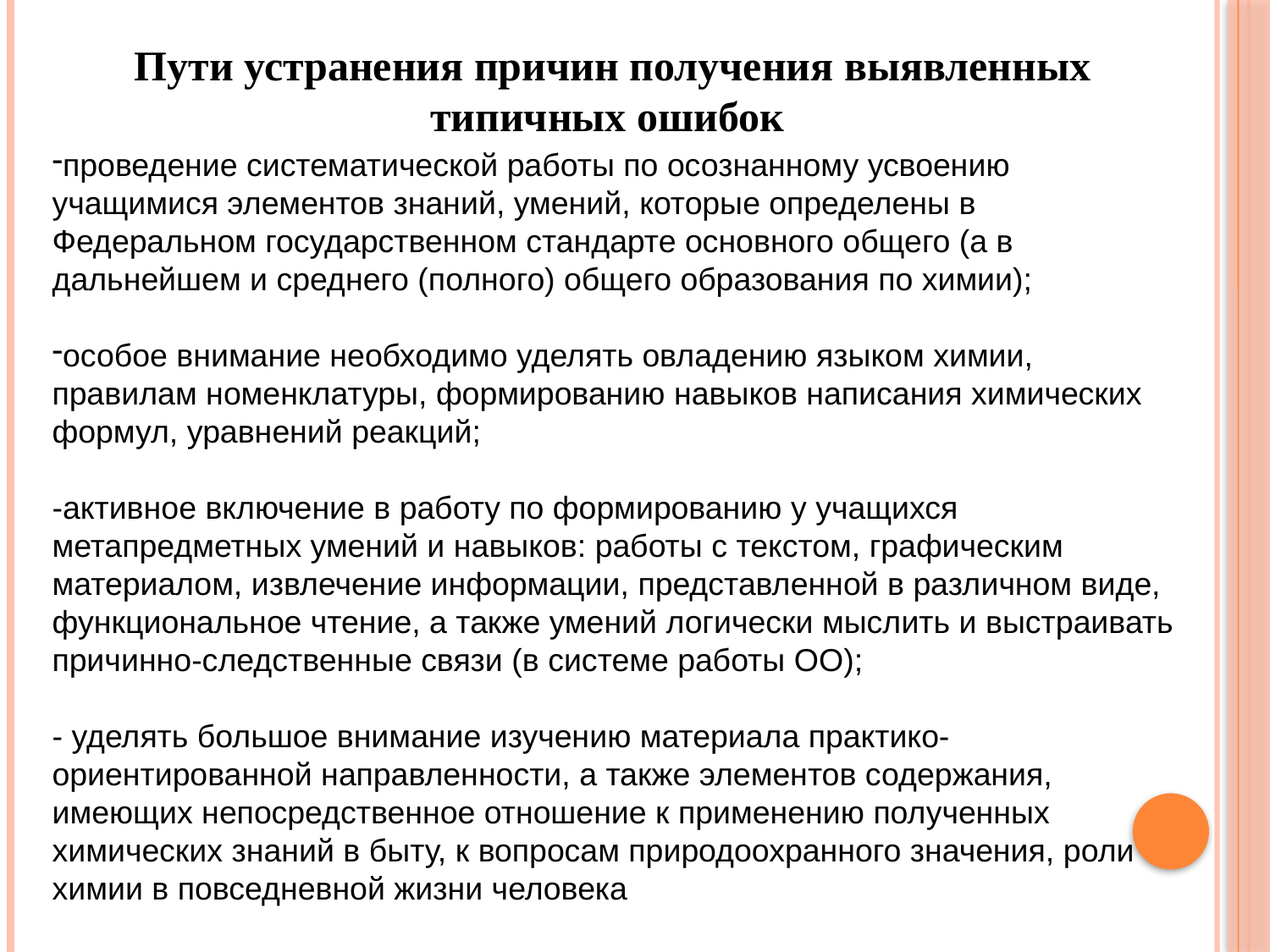

Пути устранения причин получения выявленных типичных ошибок
проведение систематической работы по осознанному усвоению учащимися элементов знаний, умений, которые определены в Федеральном государственном стандарте основного общего (а в дальнейшем и среднего (полного) общего образования по химии);

особое внимание необходимо уделять овладению языком химии, правилам номенклатуры, формированию навыков написания химических формул, уравнений реакций;

-активное включение в работу по формированию у учащихся метапредметных умений и навыков: работы с текстом, графическим материалом, извлечение информации, представленной в различном виде, функциональное чтение, а также умений логически мыслить и выстраивать причинно-следственные связи (в системе работы ОО);

- уделять большое внимание изучению материала практико-ориентированной направленности, а также элементов содержания, имеющих непосредственное отношение к применению полученных химических знаний в быту, к вопросам природоохранного значения, роли химии в повседневной жизни человека